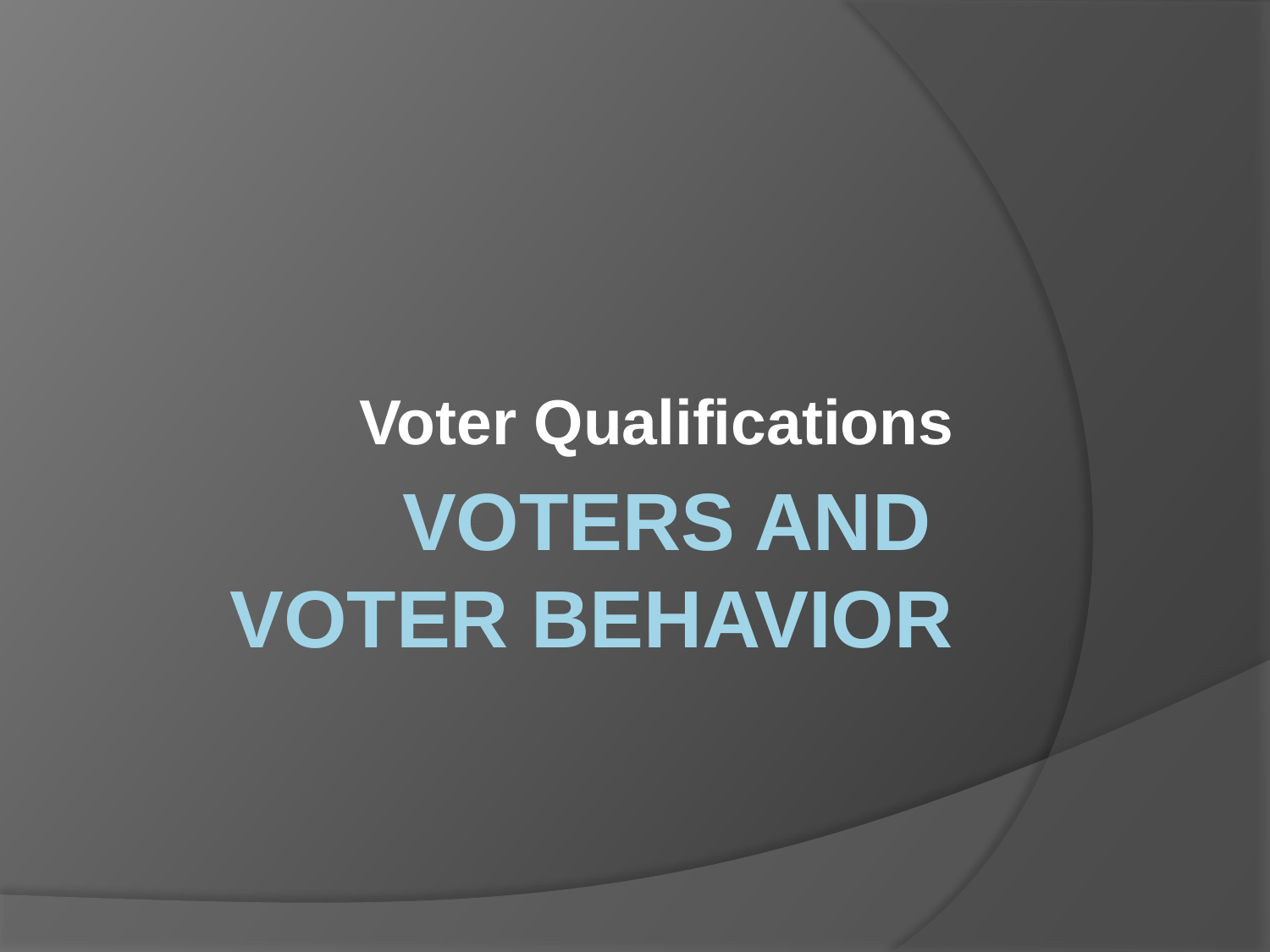

Voter Qualifications
# Voters and Voter Behavior